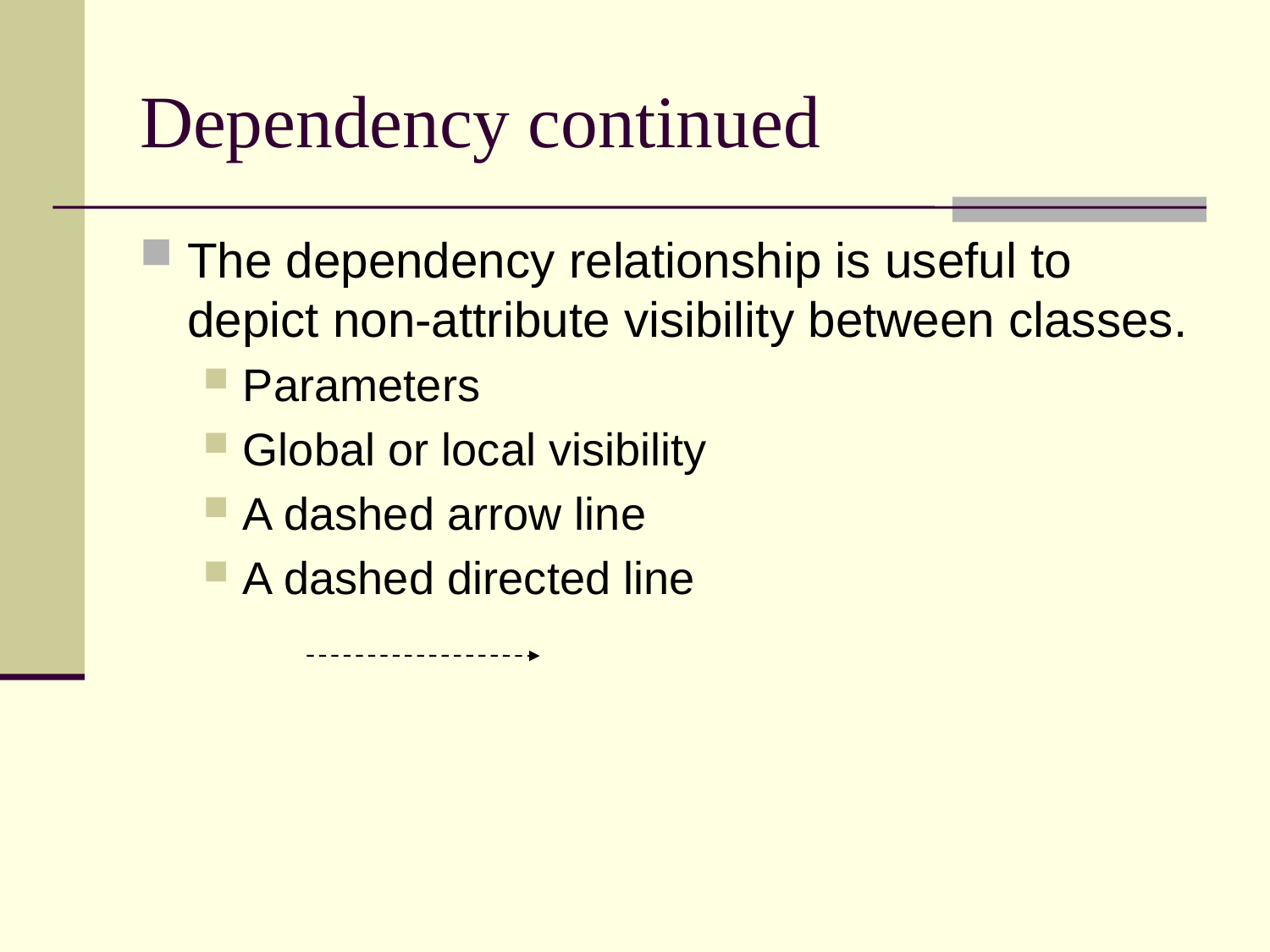

# Dependency continued
The dependency relationship is useful to depict non-attribute visibility between classes.
Parameters
Global or local visibility
A dashed arrow line
A dashed directed line